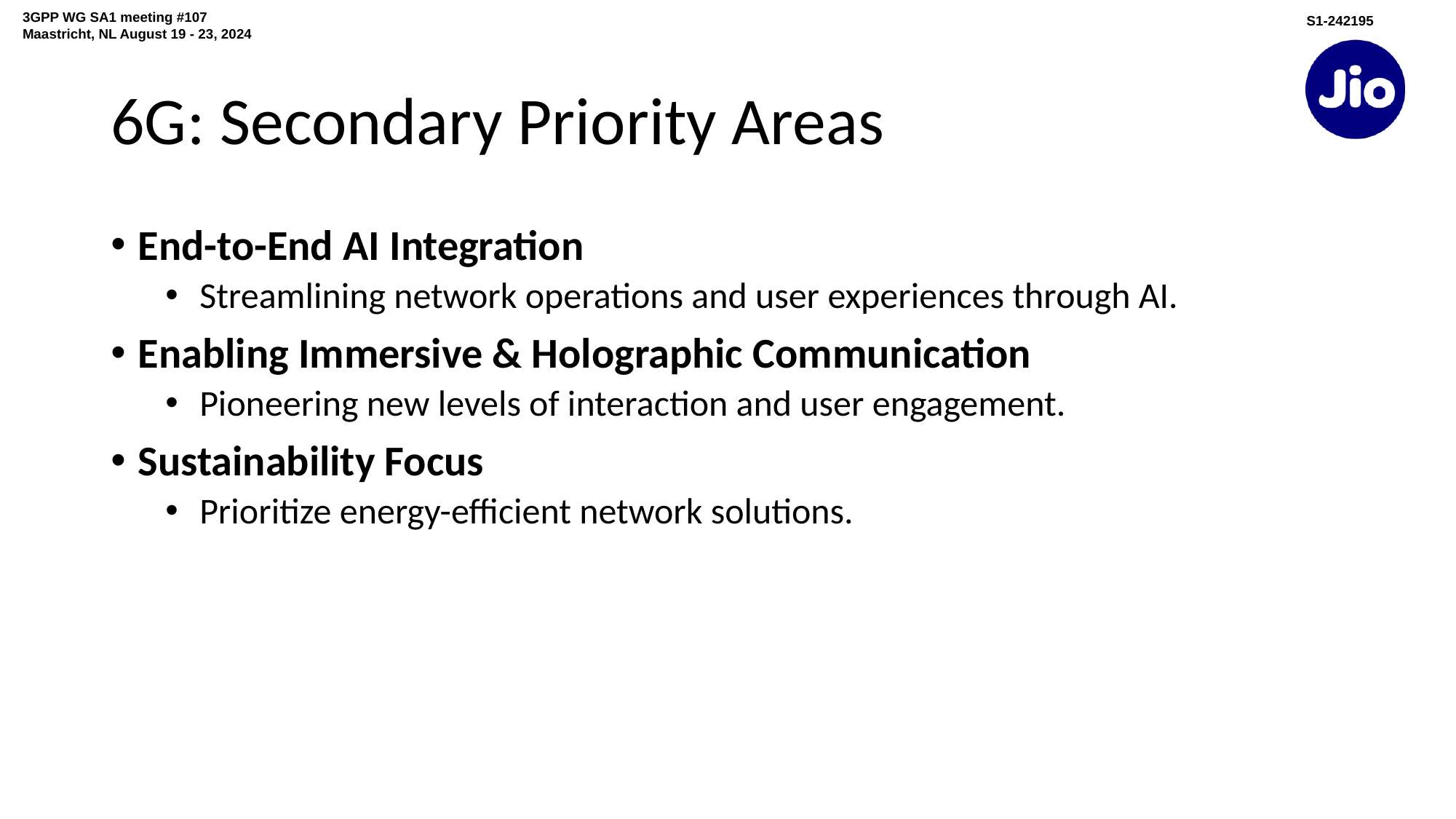

# 6G: Secondary Priority Areas
End-to-End AI Integration
Streamlining network operations and user experiences through AI.
Enabling Immersive & Holographic Communication
Pioneering new levels of interaction and user engagement.
Sustainability Focus
Prioritize energy-efficient network solutions.